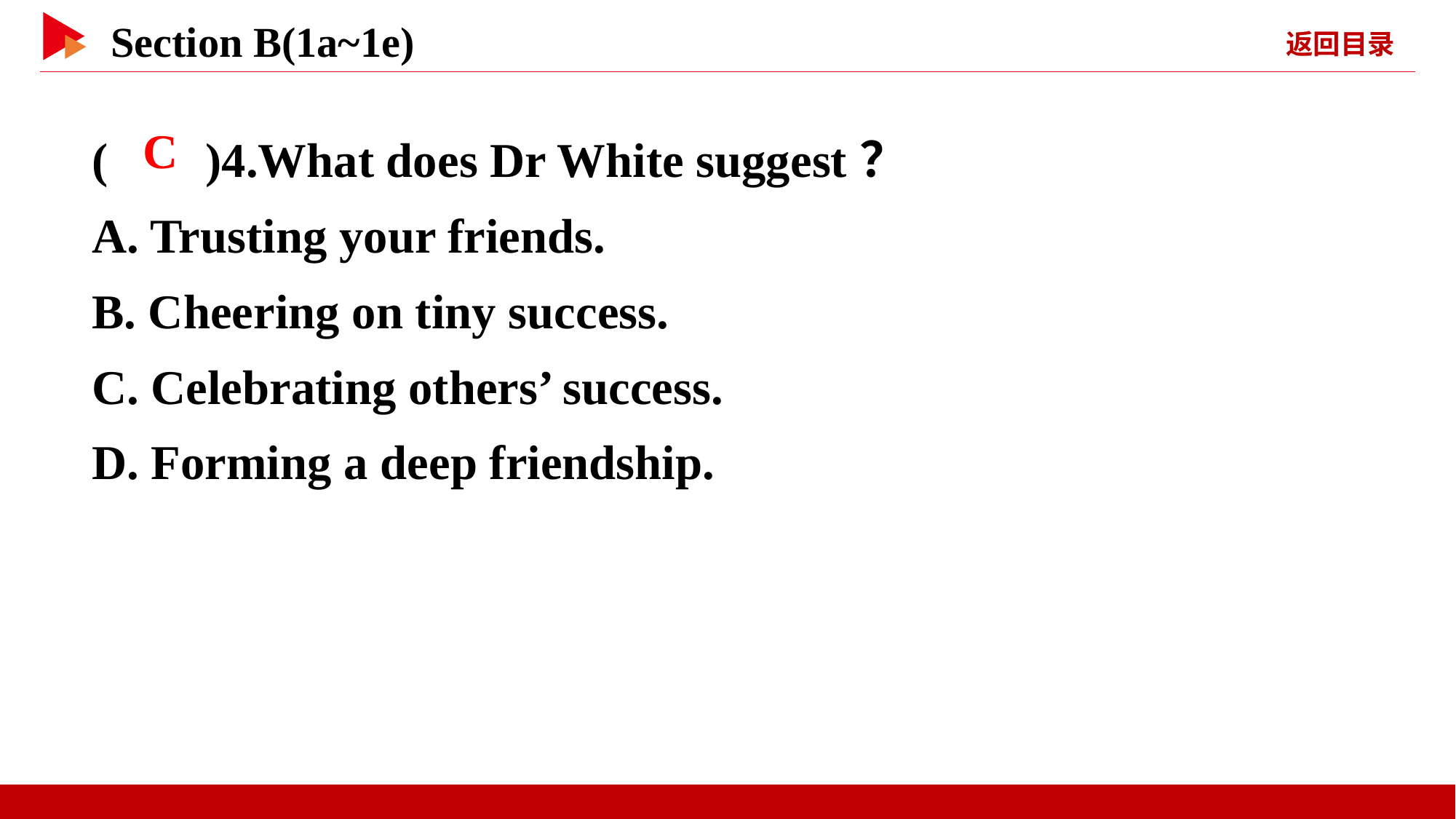

(        )4.What does Dr White suggest？
A. Trusting your friends.
B. Cheering on tiny success.
C. Celebrating others’ success.
D. Forming a deep friendship.
   C